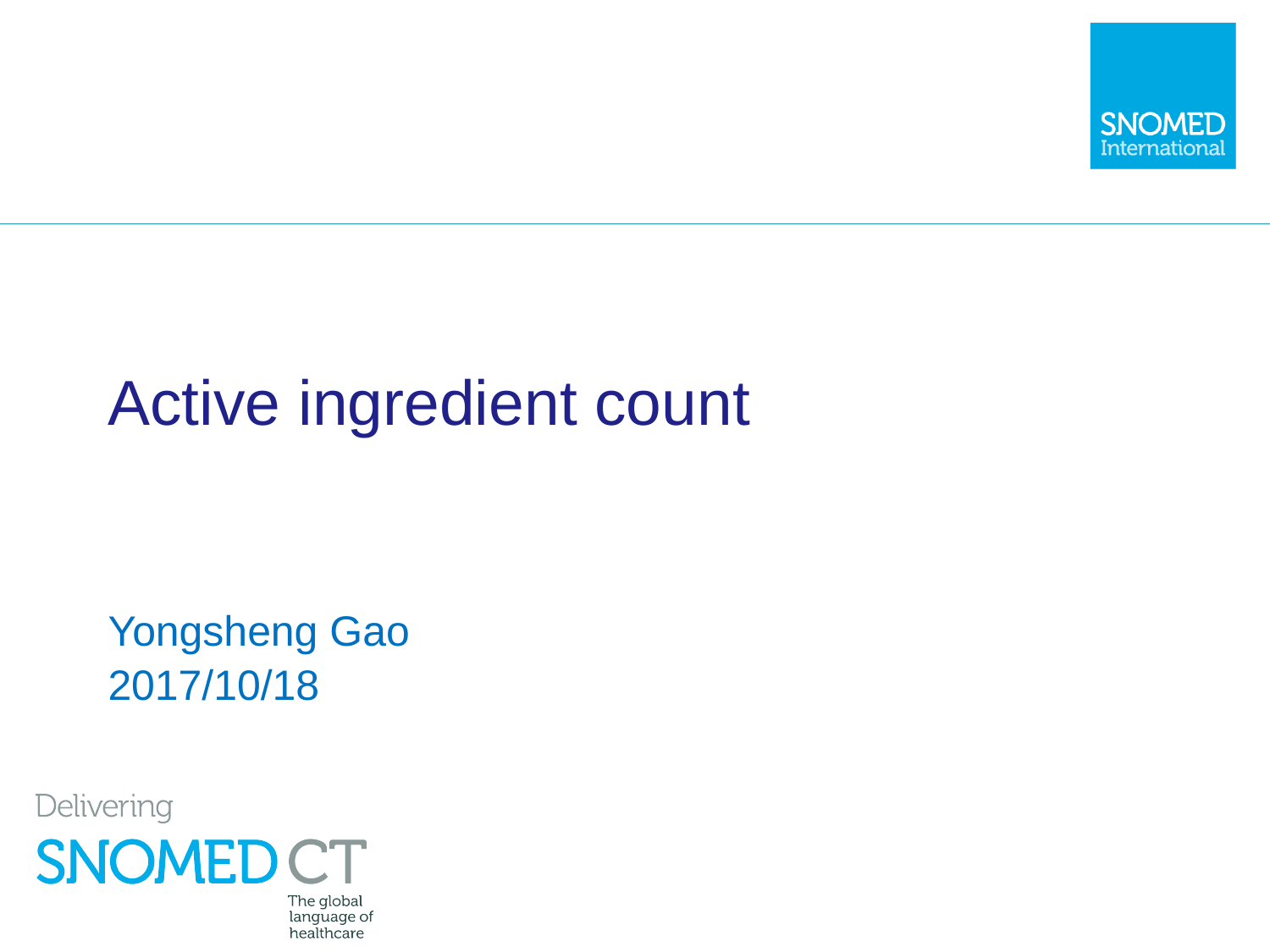

# Active ingredient count
Yongsheng Gao
2017/10/18